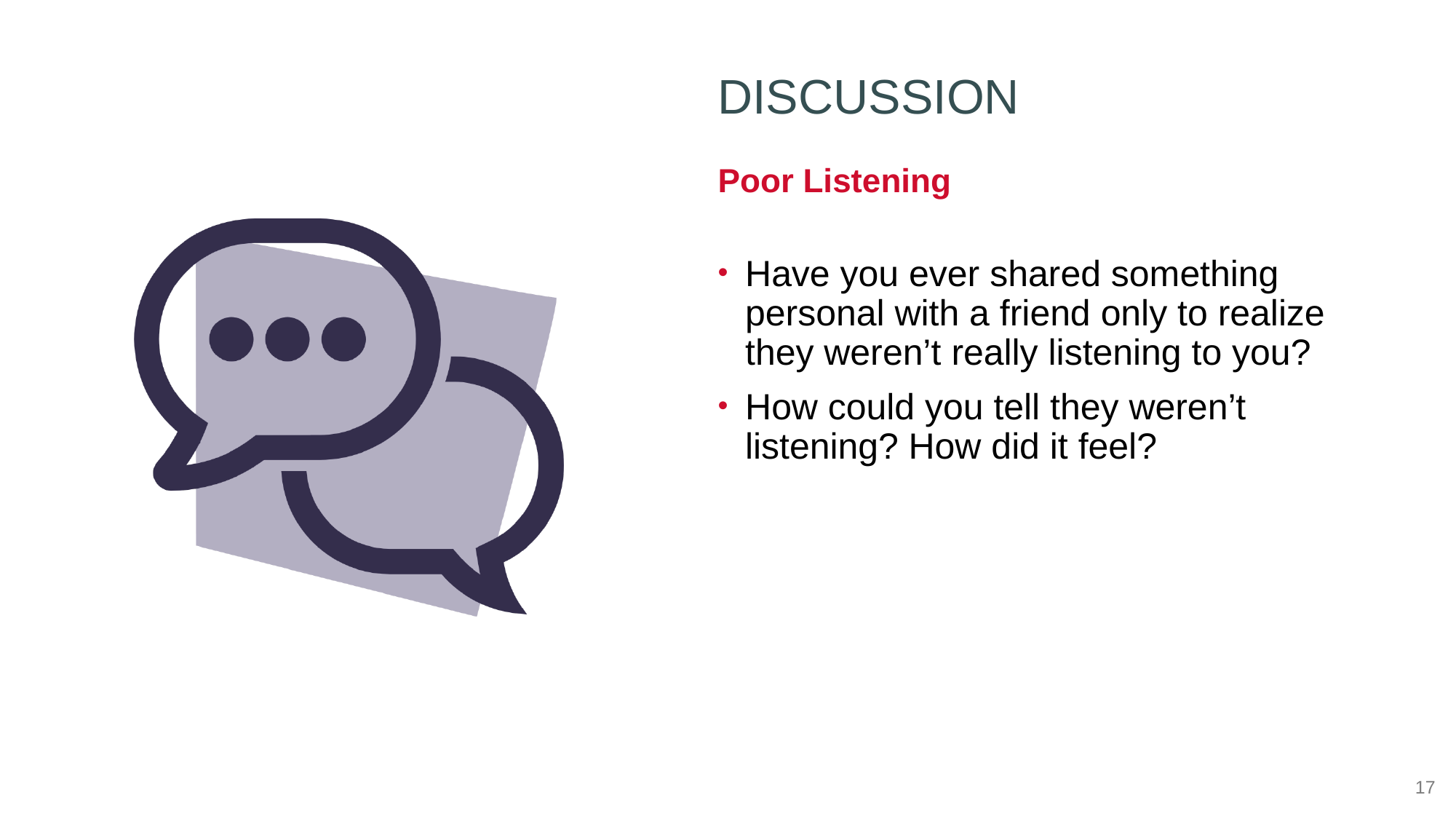

Poor Listening
Have you ever shared something personal with a friend only to realize they weren’t really listening to you?
How could you tell they weren’t listening? How did it feel?
17